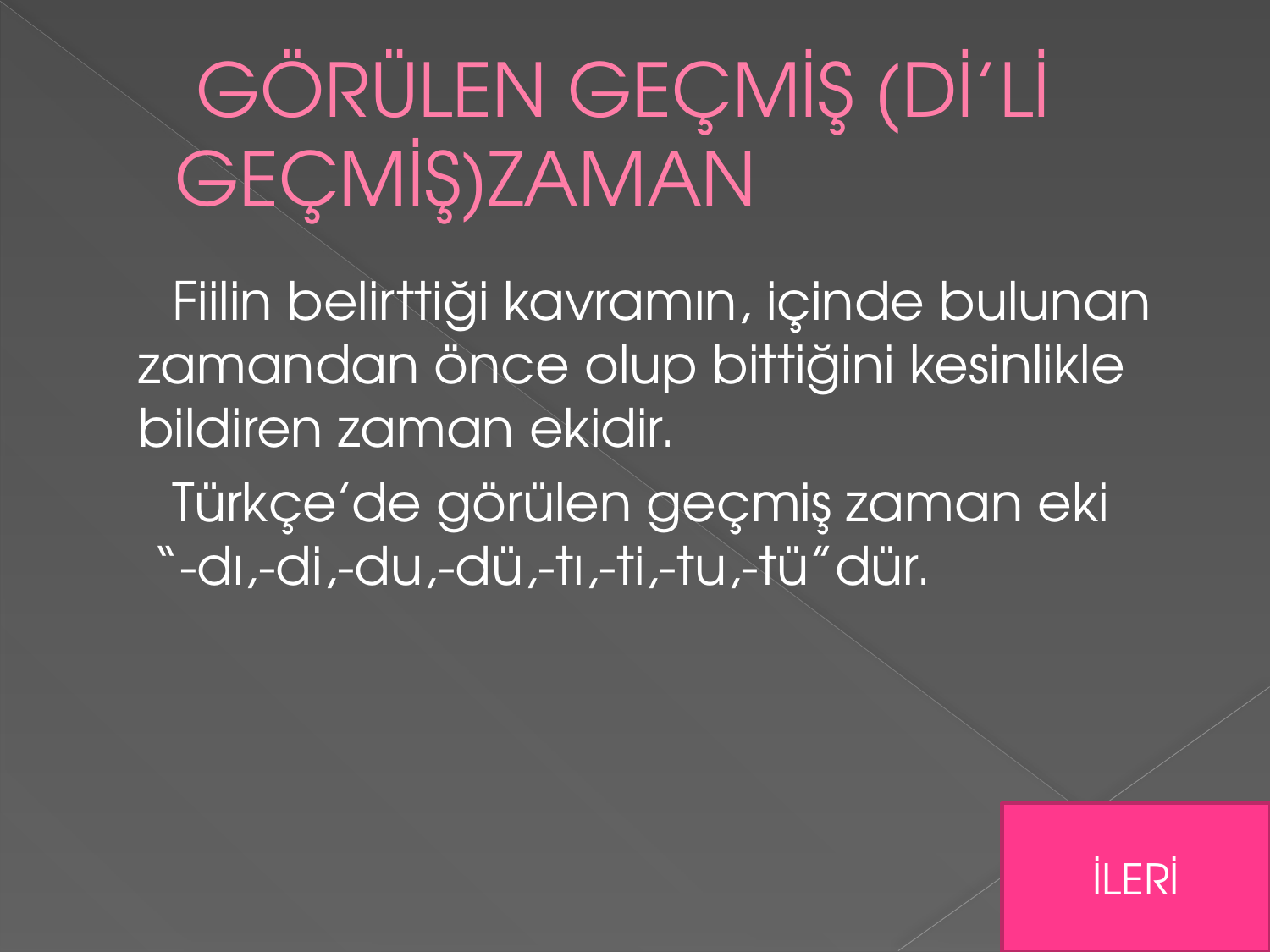

# GÖRÜLEN GEÇMİŞ (Dİ’Lİ   GEÇMİŞ)ZAMAN
      Fiilin belirttiği kavramın, içinde bulunan zamandan önce olup bittiğini kesinlikle bildiren zaman ekidir.
      Türkçe’de görülen geçmiş zaman eki       “-dı,-di,-du,-dü,-tı,-ti,-tu,-tü”dür.

İLERİ